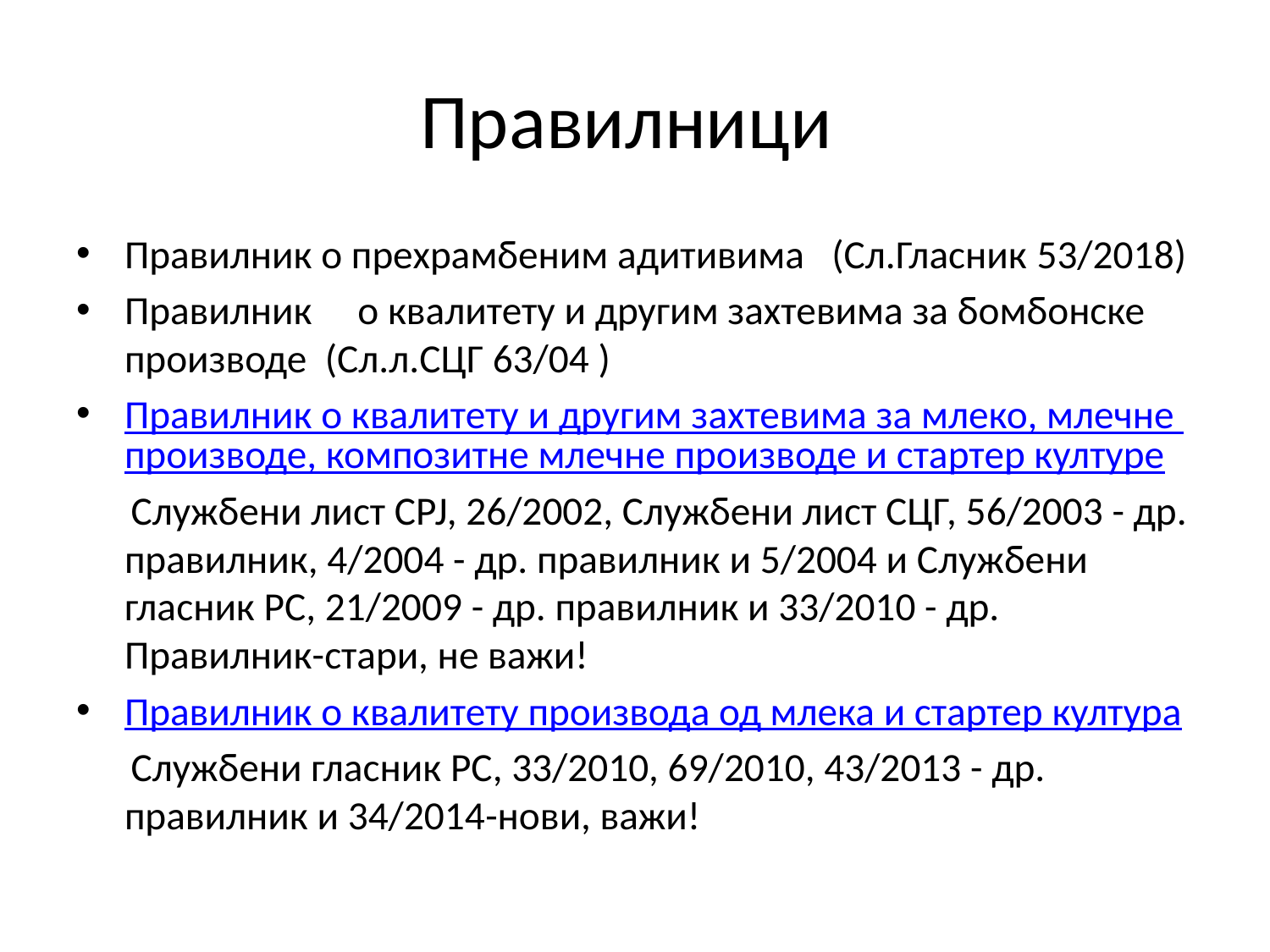

# Правилници
Правилник о прехрамбеним адитивима   (Сл.Гласник 53/2018)
Правилник     о квалитету и другим захтевима за бомбонске производе  (Сл.л.СЦГ 63/04 )
Правилник о квалитету и другим захтевима за млеко, млечне производе, композитне млечне производе и стартер културе
      Службени лист СРЈ, 26/2002, Службени лист СЦГ, 56/2003 - др. правилник, 4/2004 - др. правилник и 5/2004 и Службени гласник РС, 21/2009 - др. правилник и 33/2010 - др. Правилник-стари, не важи!
Правилник о квалитету производа од млека и стартер култура
      Службени гласник РС, 33/2010, 69/2010, 43/2013 - др. правилник и 34/2014-нови, важи!